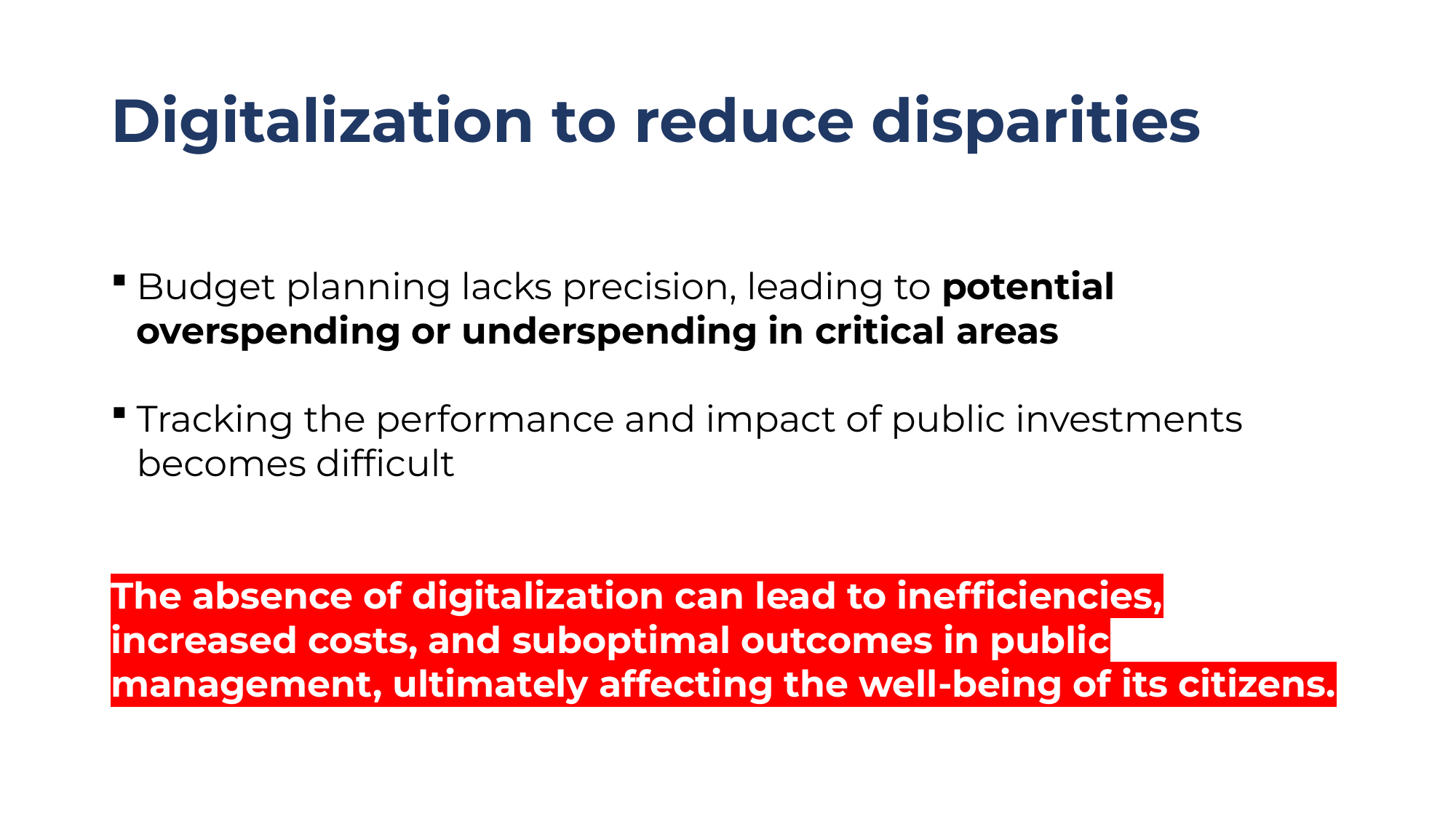

# Digitalization to reduce disparities

Budget planning lacks precision, leading to potential overspending or underspending in critical areas

Tracking the performance and impact of public investments becomes difficult

The absence of digitalization can lead to inefficiencies, increased costs, and suboptimal outcomes in public management, ultimately affecting the well-being of its citizens.